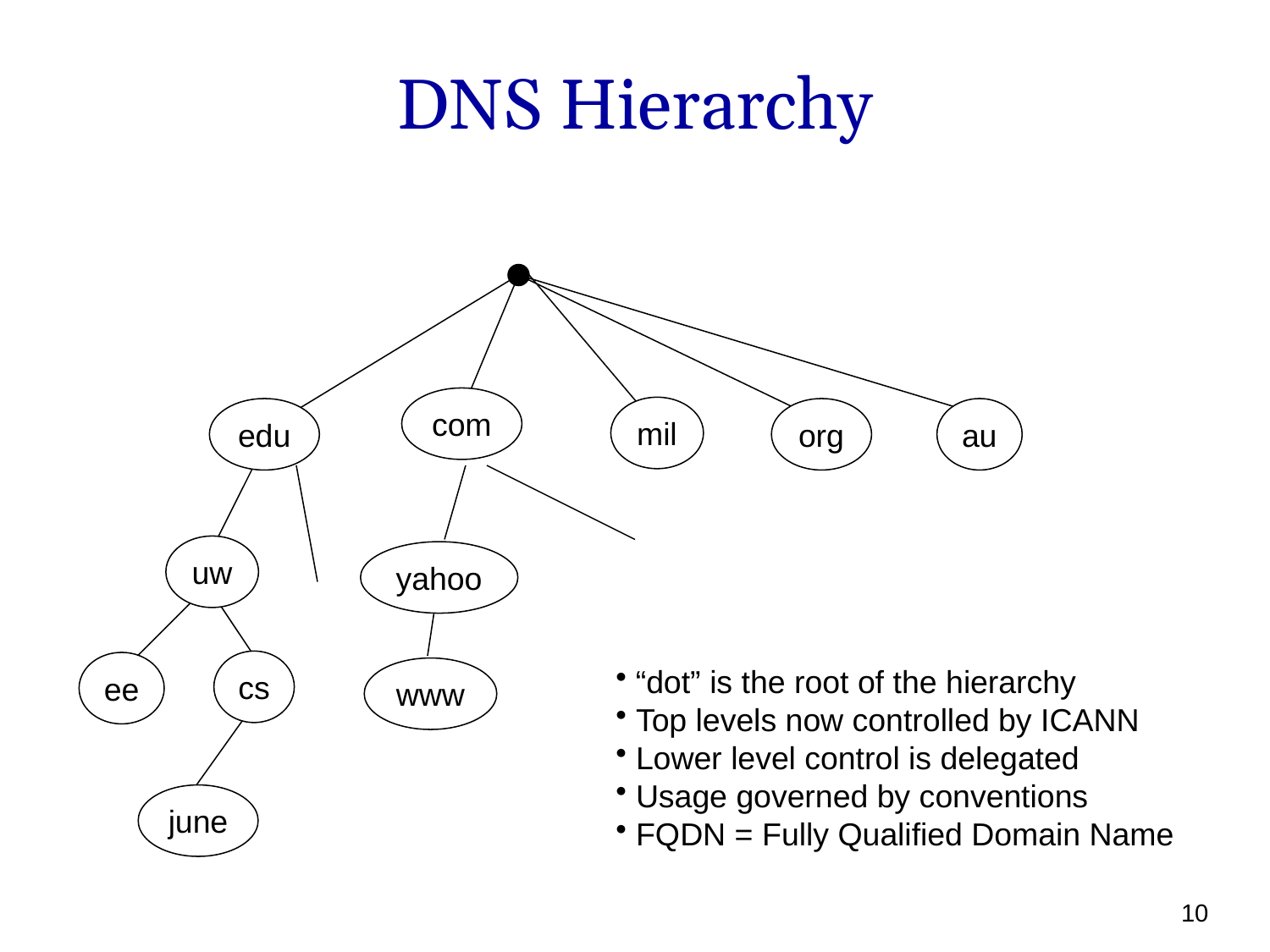

# DNS Hierarchy

com
mil
edu
org
au

uw
yahoo

cs
ee
 “dot” is the root of the hierarchy
 Top levels now controlled by ICANN
 Lower level control is delegated
 Usage governed by conventions
 FQDN = Fully Qualified Domain Name
www

june
10